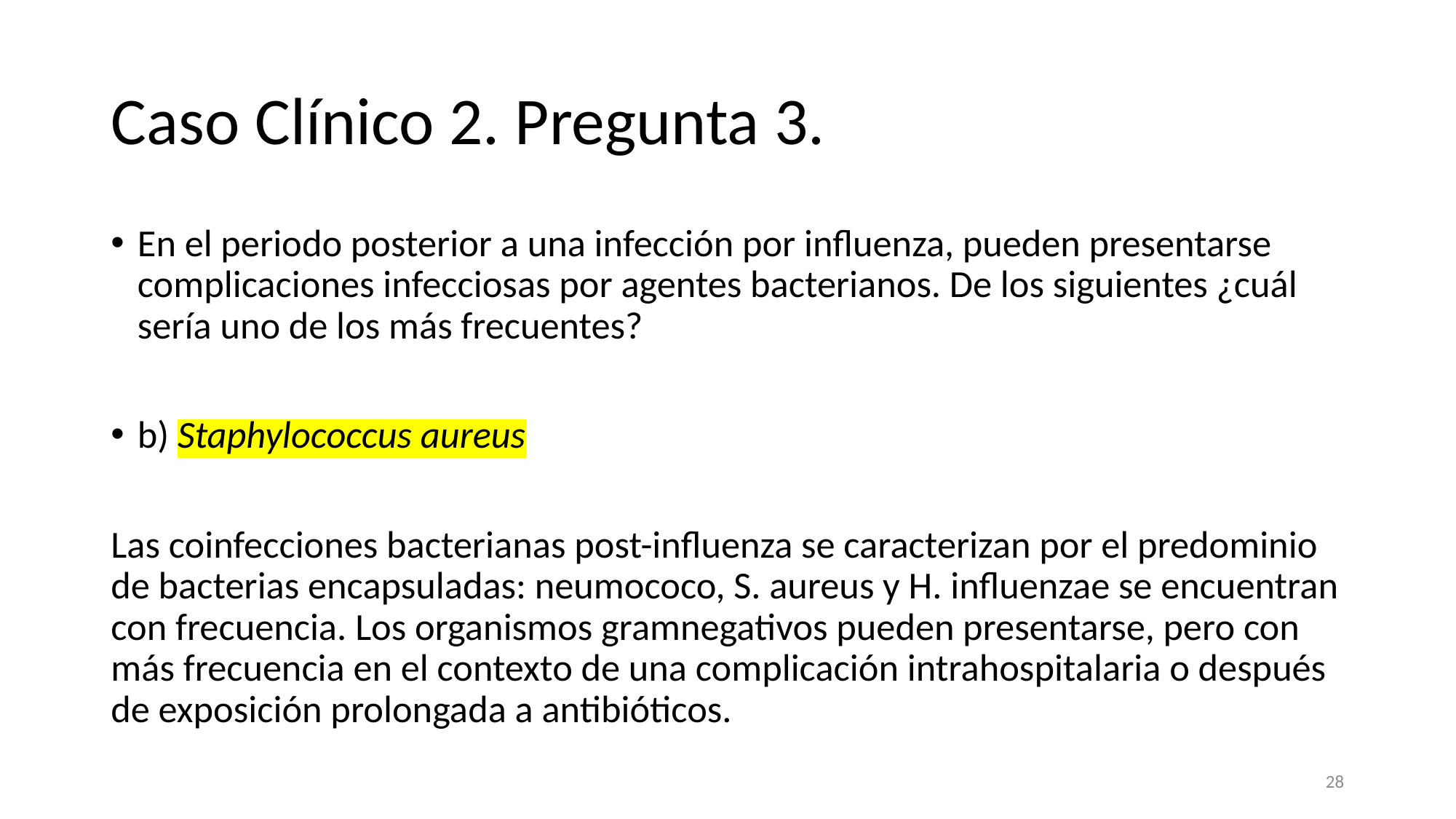

# Caso Clínico 2. Pregunta 3.
En el periodo posterior a una infección por influenza, pueden presentarse complicaciones infecciosas por agentes bacterianos. De los siguientes ¿cuál sería uno de los más frecuentes?

b) Staphylococcus aureus

Las coinfecciones bacterianas post-influenza se caracterizan por el predominio de bacterias encapsuladas: neumococo, S. aureus y H. influenzae se encuentran con frecuencia. Los organismos gramnegativos pueden presentarse, pero con más frecuencia en el contexto de una complicación intrahospitalaria o después de exposición prolongada a antibióticos.
28